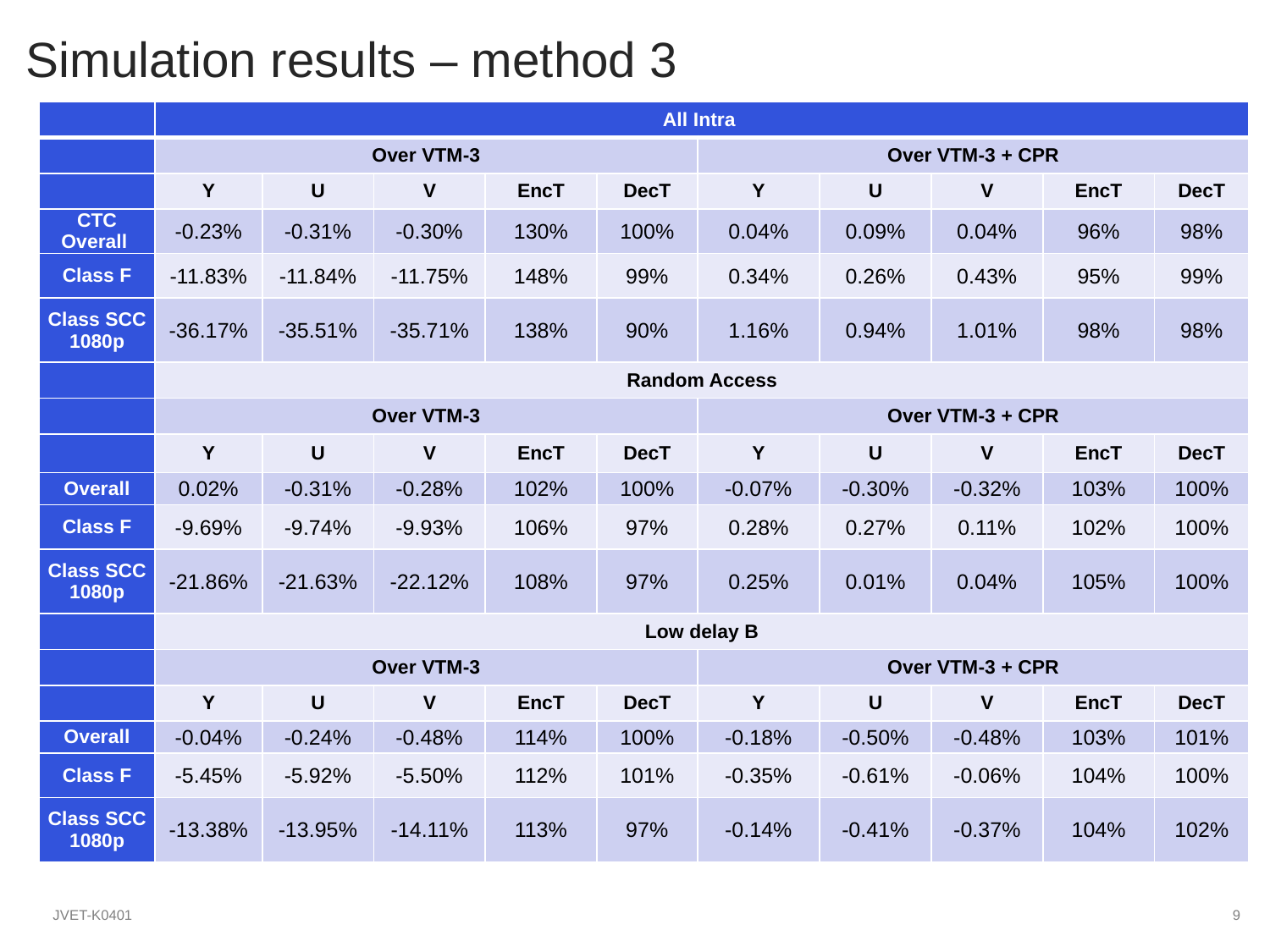

# Simulation results – method 3
|  | All Intra |  |  |  |  |  |  |  |  |  |
| --- | --- | --- | --- | --- | --- | --- | --- | --- | --- | --- |
|  | Over VTM-3 |  |  |  |  | Over VTM-3 + CPR |  |  |  |  |
|  | Y | U | V | EncT | DecT | Y | U | V | EncT | DecT |
| CTC Overall | -0.23% | -0.31% | -0.30% | 130% | 100% | 0.04% | 0.09% | 0.04% | 96% | 98% |
| Class F | -11.83% | -11.84% | -11.75% | 148% | 99% | 0.34% | 0.26% | 0.43% | 95% | 99% |
| Class SCC 1080p | -36.17% | -35.51% | -35.71% | 138% | 90% | 1.16% | 0.94% | 1.01% | 98% | 98% |
|  | Random Access |  |  |  |  |  |  |  |  |  |
|  | Over VTM-3 |  |  |  |  | Over VTM-3 + CPR |  |  |  |  |
|  | Y | U | V | EncT | DecT | Y | U | V | EncT | DecT |
| Overall | 0.02% | -0.31% | -0.28% | 102% | 100% | -0.07% | -0.30% | -0.32% | 103% | 100% |
| Class F | -9.69% | -9.74% | -9.93% | 106% | 97% | 0.28% | 0.27% | 0.11% | 102% | 100% |
| Class SCC 1080p | -21.86% | -21.63% | -22.12% | 108% | 97% | 0.25% | 0.01% | 0.04% | 105% | 100% |
|  | Low delay B |  |  |  |  |  |  |  |  |  |
|  | Over VTM-3 |  |  |  |  | Over VTM-3 + CPR |  |  |  |  |
|  | Y | U | V | EncT | DecT | Y | U | V | EncT | DecT |
| Overall | -0.04% | -0.24% | -0.48% | 114% | 100% | -0.18% | -0.50% | -0.48% | 103% | 101% |
| Class F | -5.45% | -5.92% | -5.50% | 112% | 101% | -0.35% | -0.61% | -0.06% | 104% | 100% |
| Class SCC 1080p | -13.38% | -13.95% | -14.11% | 113% | 97% | -0.14% | -0.41% | -0.37% | 104% | 102% |
JVET-K0401